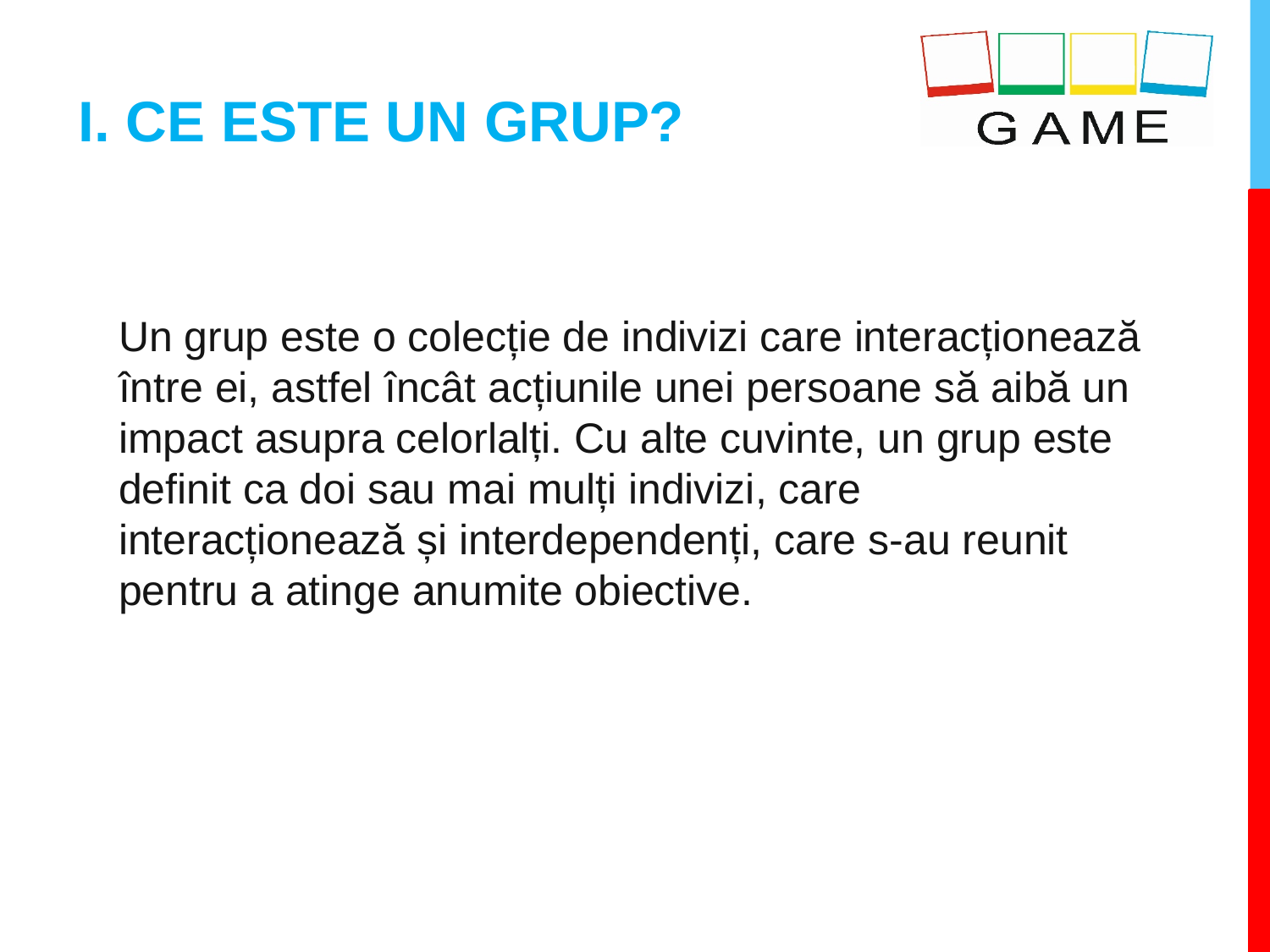

# I. CE ESTE UN GRUP?
Un grup este o colecție de indivizi care interacționează între ei, astfel încât acțiunile unei persoane să aibă un impact asupra celorlalți. Cu alte cuvinte, un grup este definit ca doi sau mai mulți indivizi, care interacționează și interdependenți, care s-au reunit pentru a atinge anumite obiective.